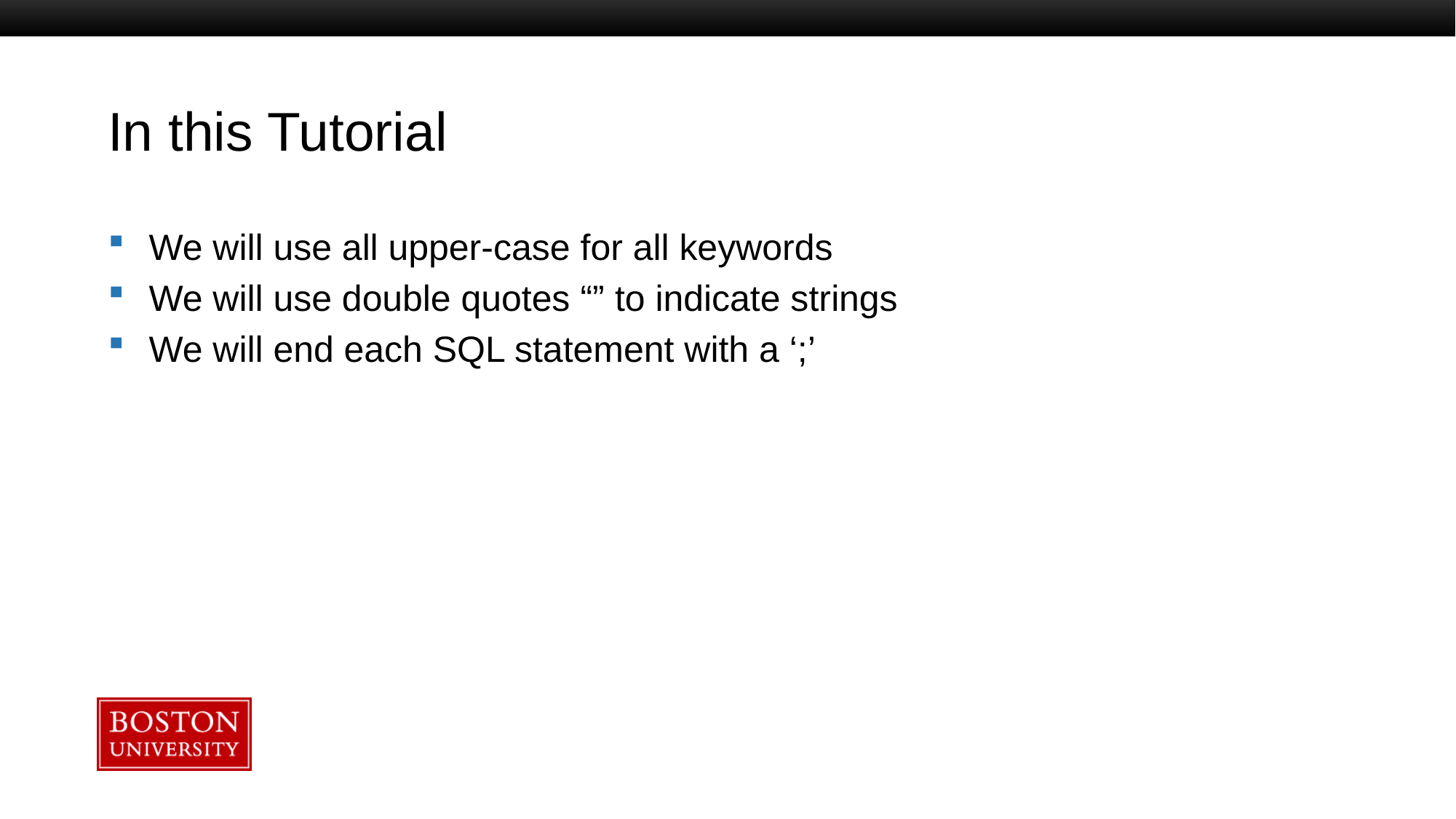

# In this Tutorial
We will use all upper-case for all keywords
We will use double quotes “” to indicate strings
We will end each SQL statement with a ‘;’